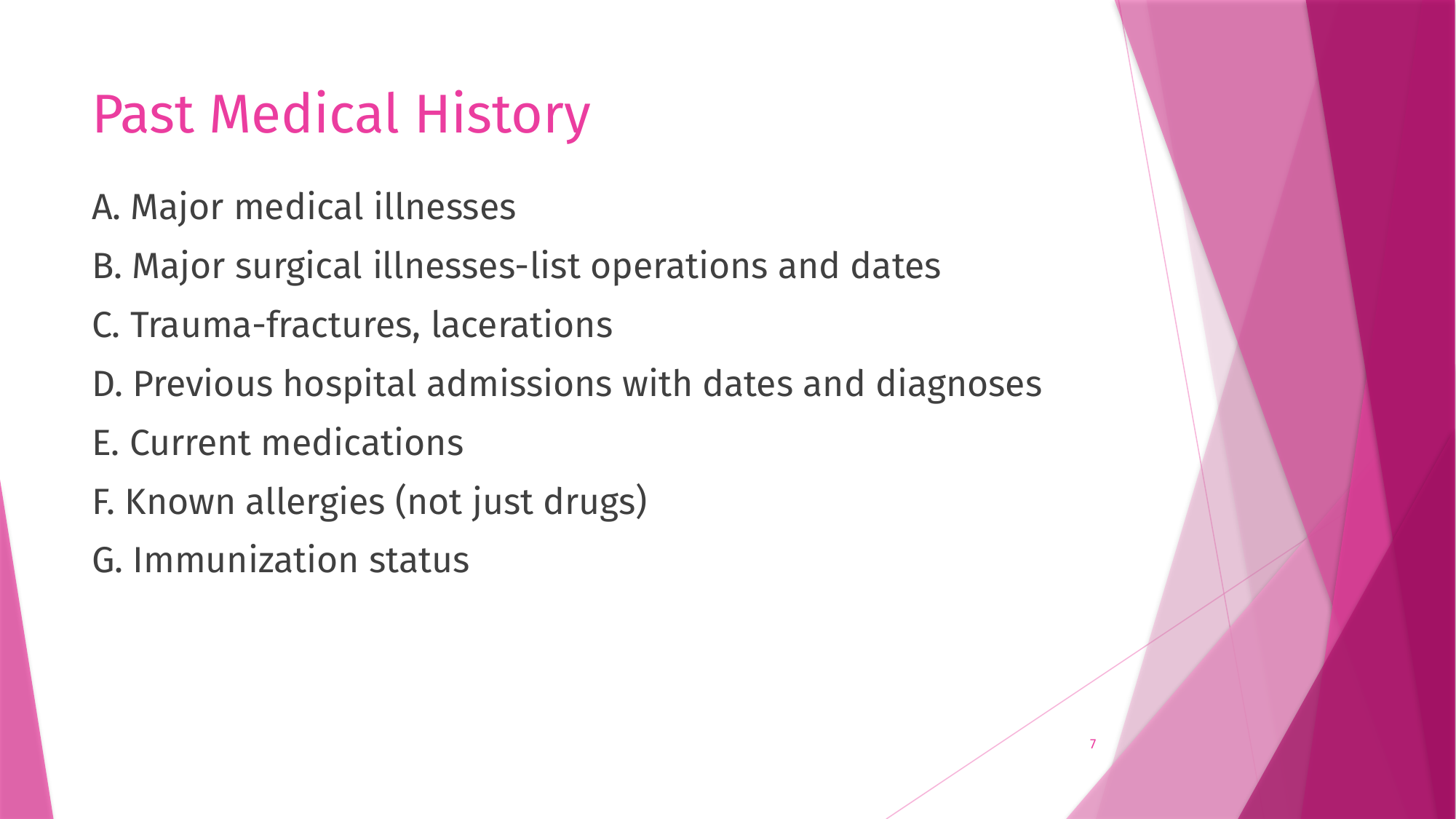

# Past Medical History
A. Major medical illnesses
B. Major surgical illnesses-list operations and dates
C. Trauma-fractures, lacerations
D. Previous hospital admissions with dates and diagnoses
E. Current medications
F. Known allergies (not just drugs)
G. Immunization status
7